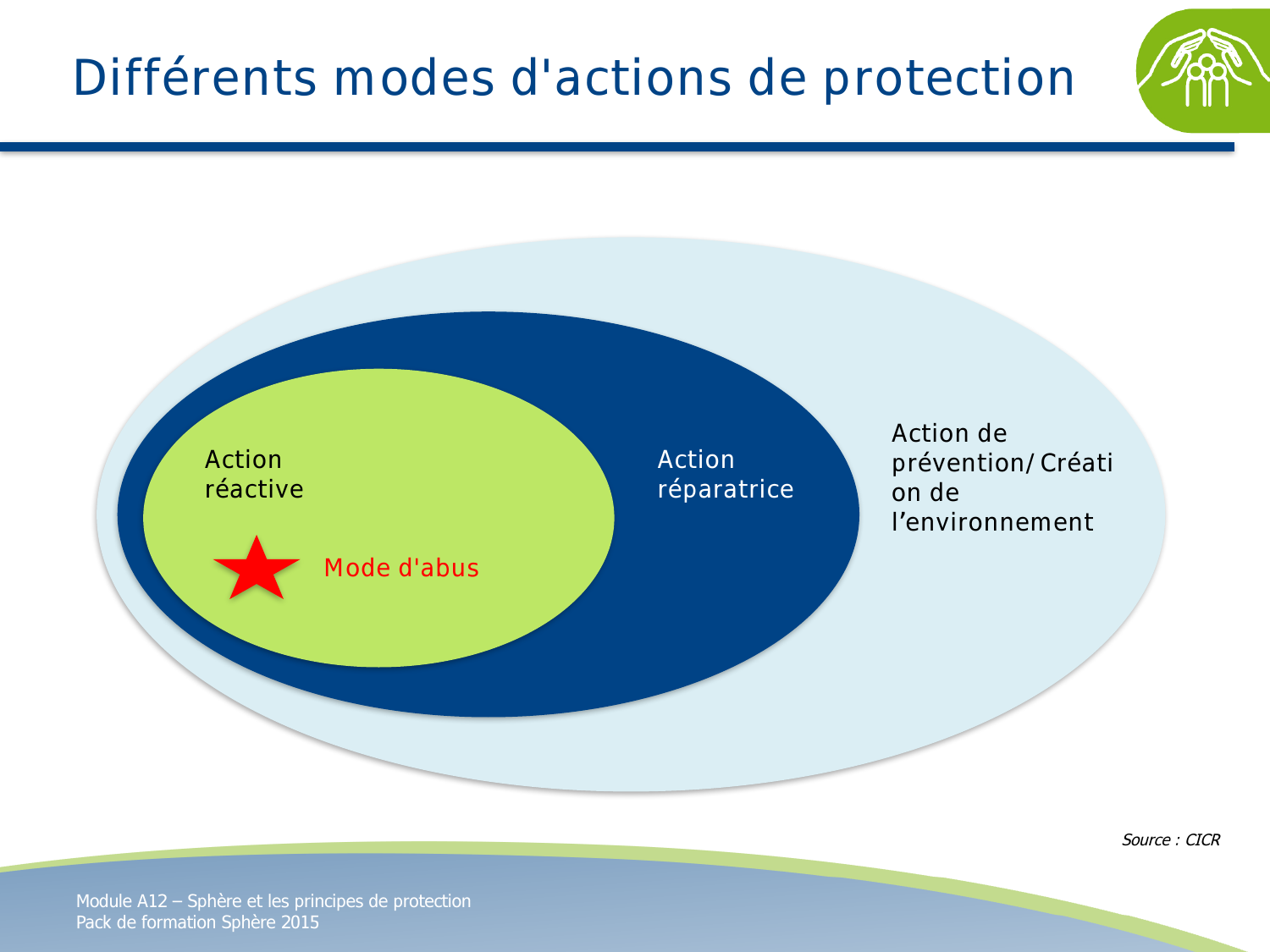

# Différents modes d'actions de protection

Action de prévention/Création de
l’environnement
Action réactive
Action réparatrice

Mode d'abus
Source : CICR
Module A12 – Sphère et les principes de protection
Pack de formation Sphère 2015